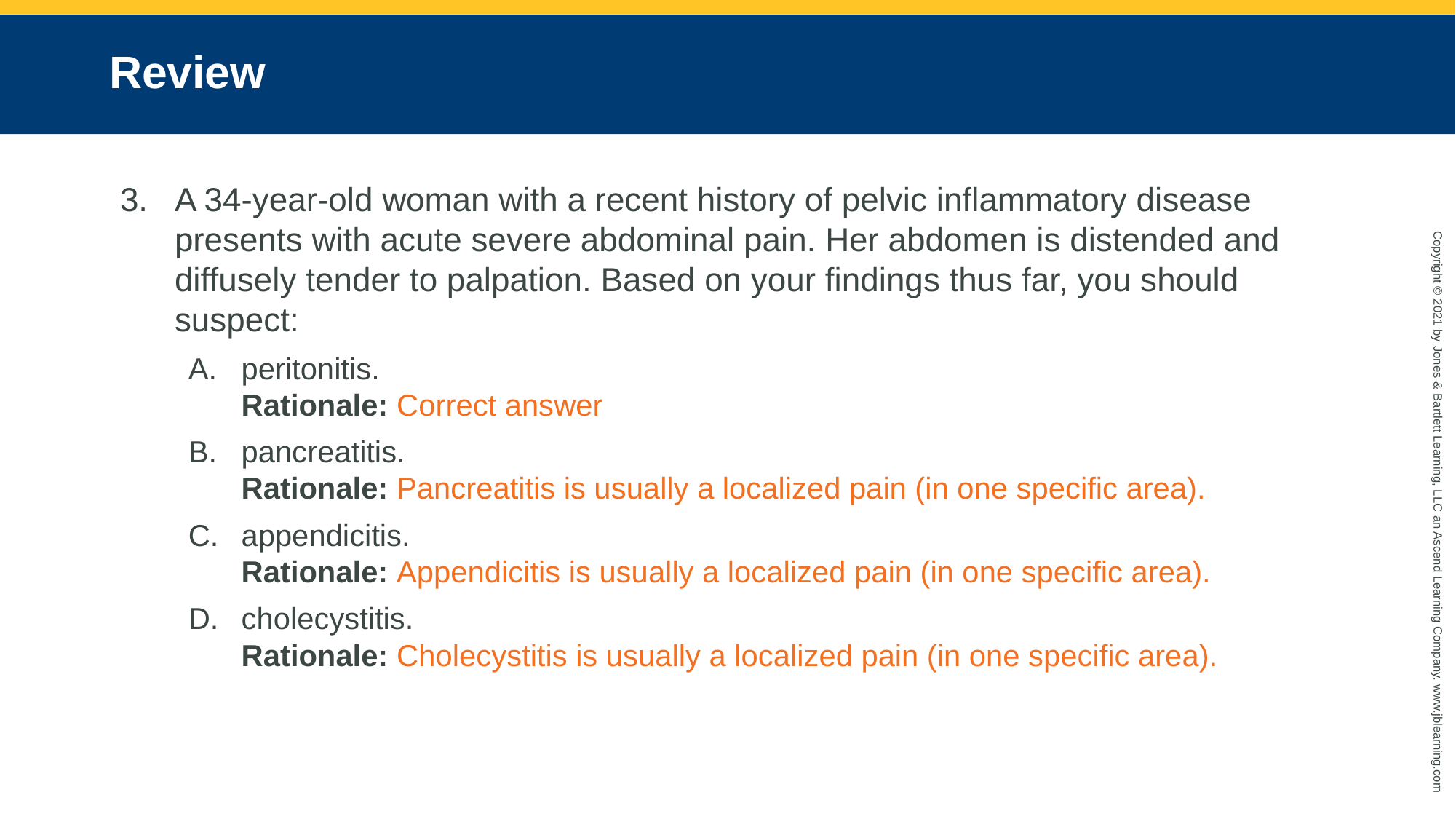

# Review
A 34-year-old woman with a recent history of pelvic inflammatory disease presents with acute severe abdominal pain. Her abdomen is distended and diffusely tender to palpation. Based on your findings thus far, you should suspect:
peritonitis.
Rationale: Correct answer
pancreatitis.
Rationale: Pancreatitis is usually a localized pain (in one specific area).
appendicitis.
Rationale: Appendicitis is usually a localized pain (in one specific area).
cholecystitis.
Rationale: Cholecystitis is usually a localized pain (in one specific area).